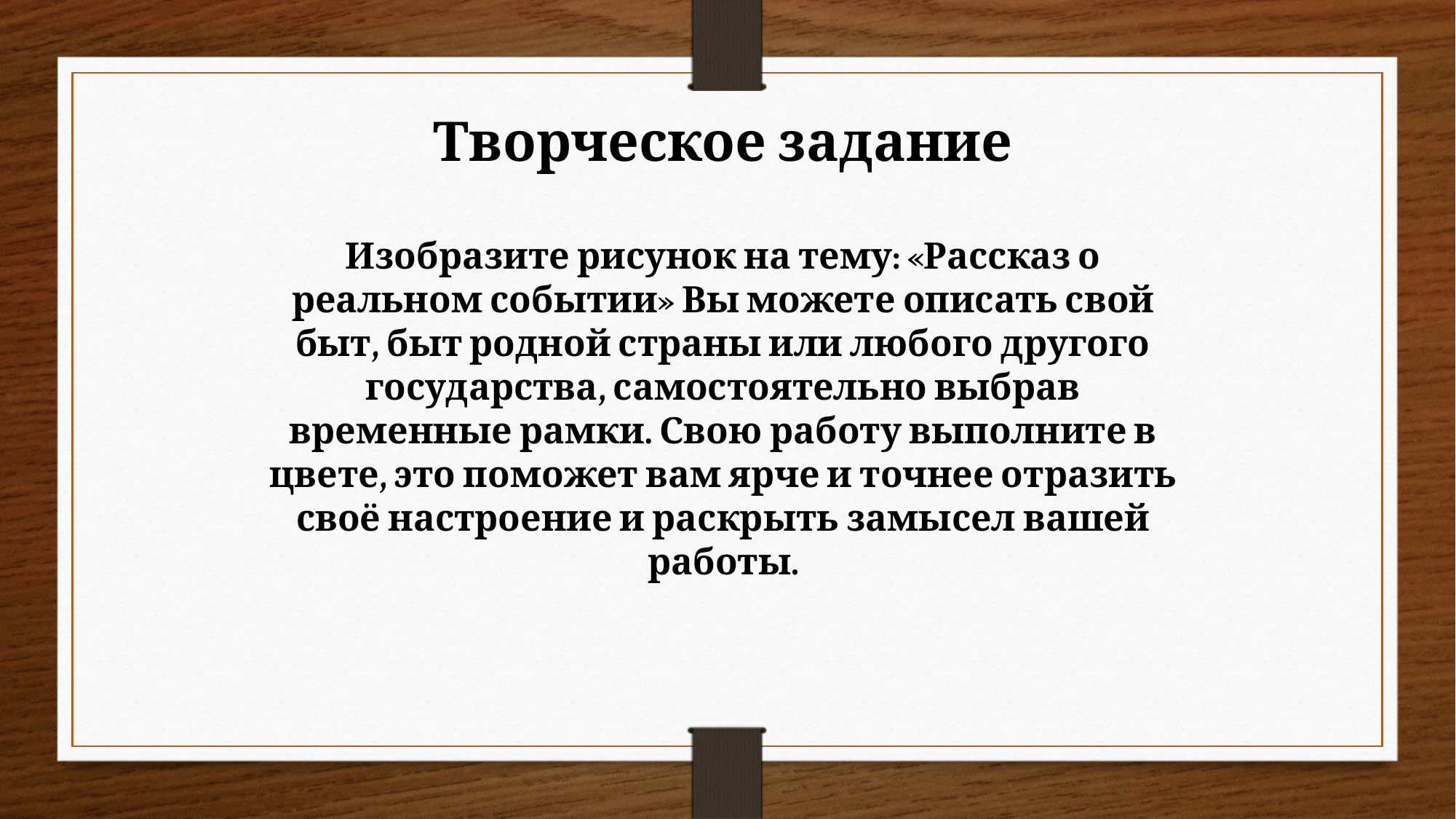

Творческое задание
Изобразите рисунок на тему: «Рассказ о реальном событии» Вы можете описать свой быт, быт родной страны или любого другого государства, самостоятельно выбрав временные рамки. Свою работу выполните в цвете, это поможет вам ярче и точнее отразить своё настроение и раскрыть замысел вашей работы.